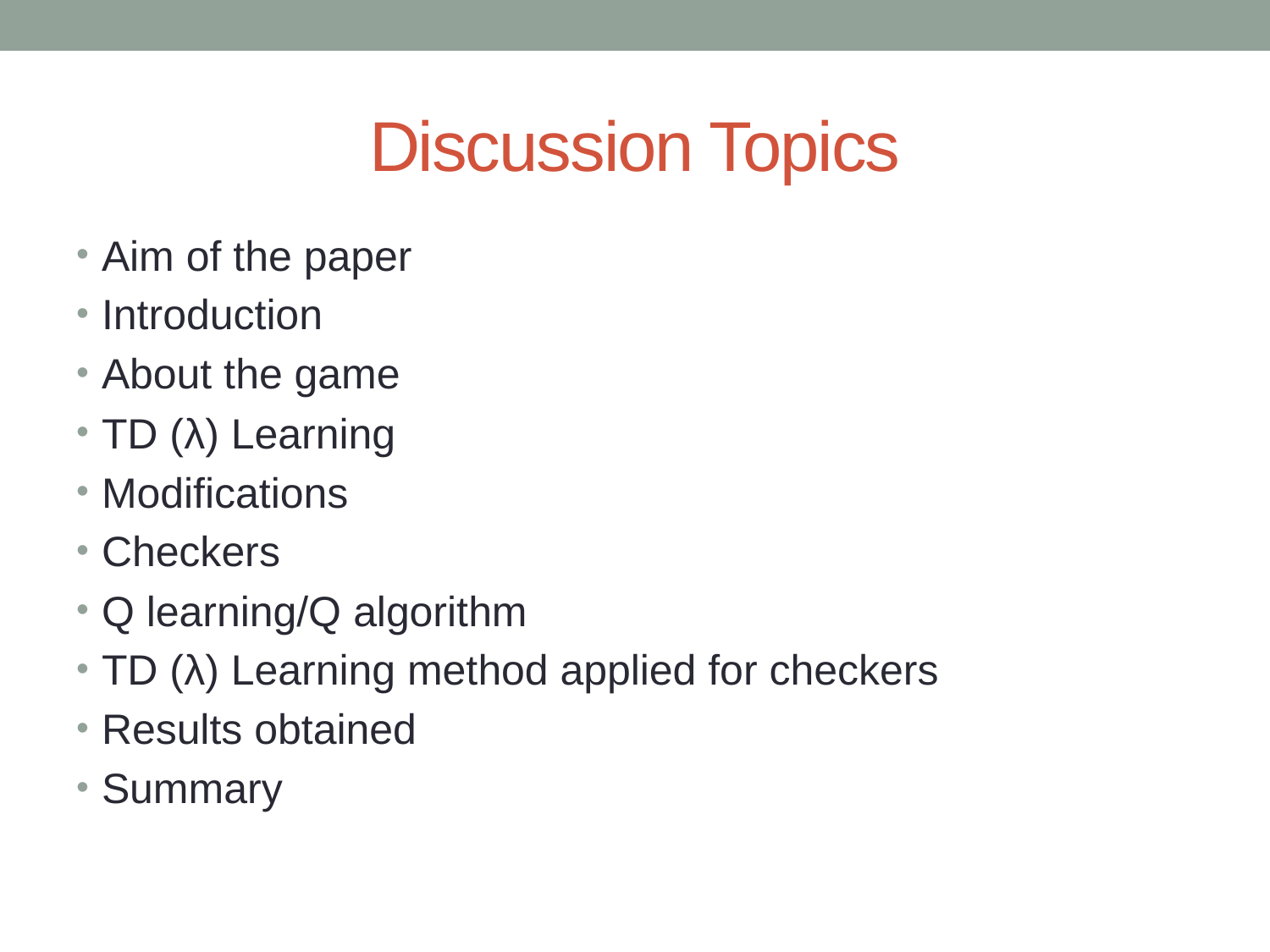

# Discussion Topics
Aim of the paper
Introduction
About the game
TD (λ) Learning
Modifications
Checkers
Q learning/Q algorithm
TD (λ) Learning method applied for checkers
Results obtained
Summary